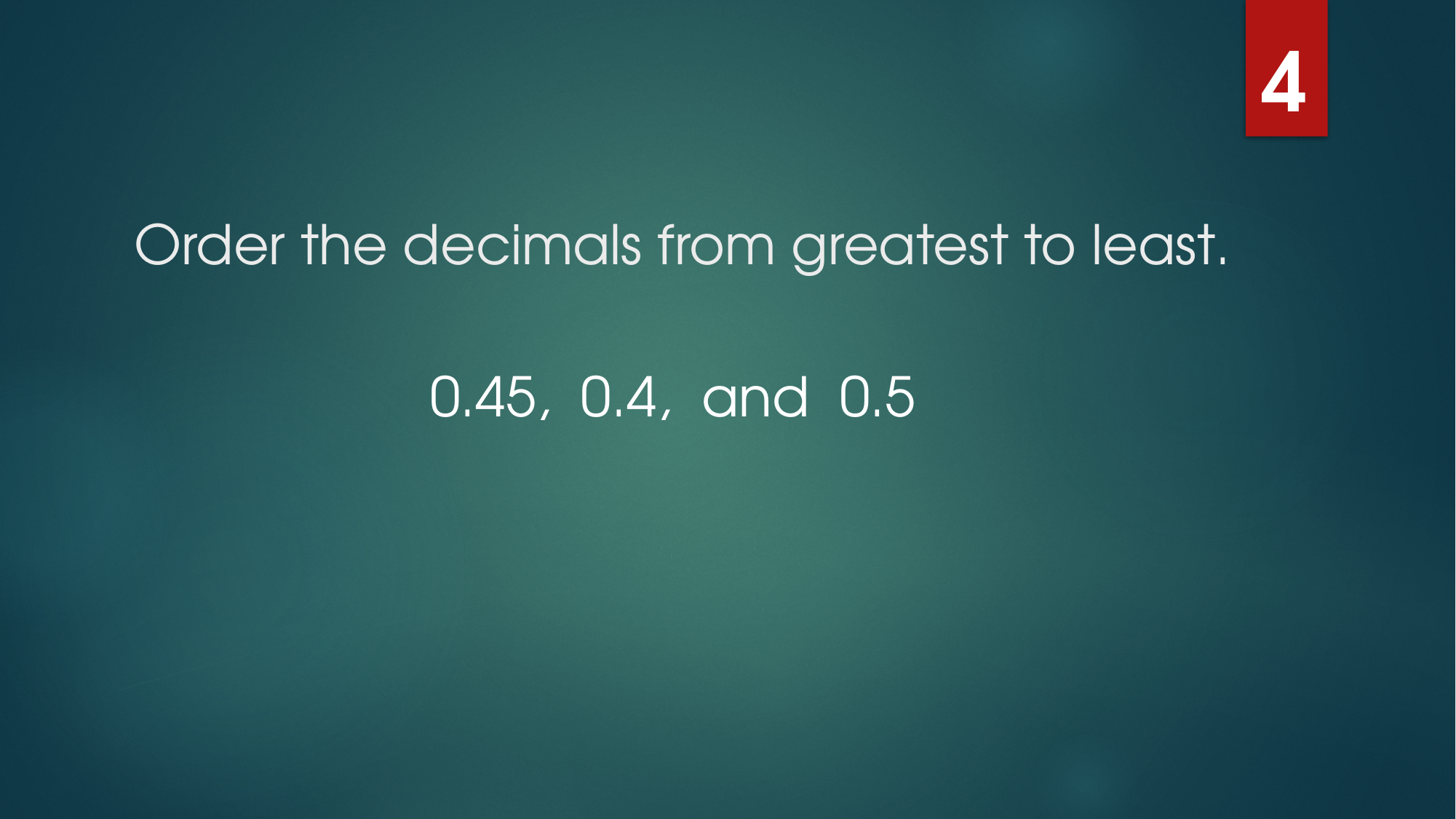

4
# Order the decimals from greatest to least.
0.45,  0.4,  and  0.5